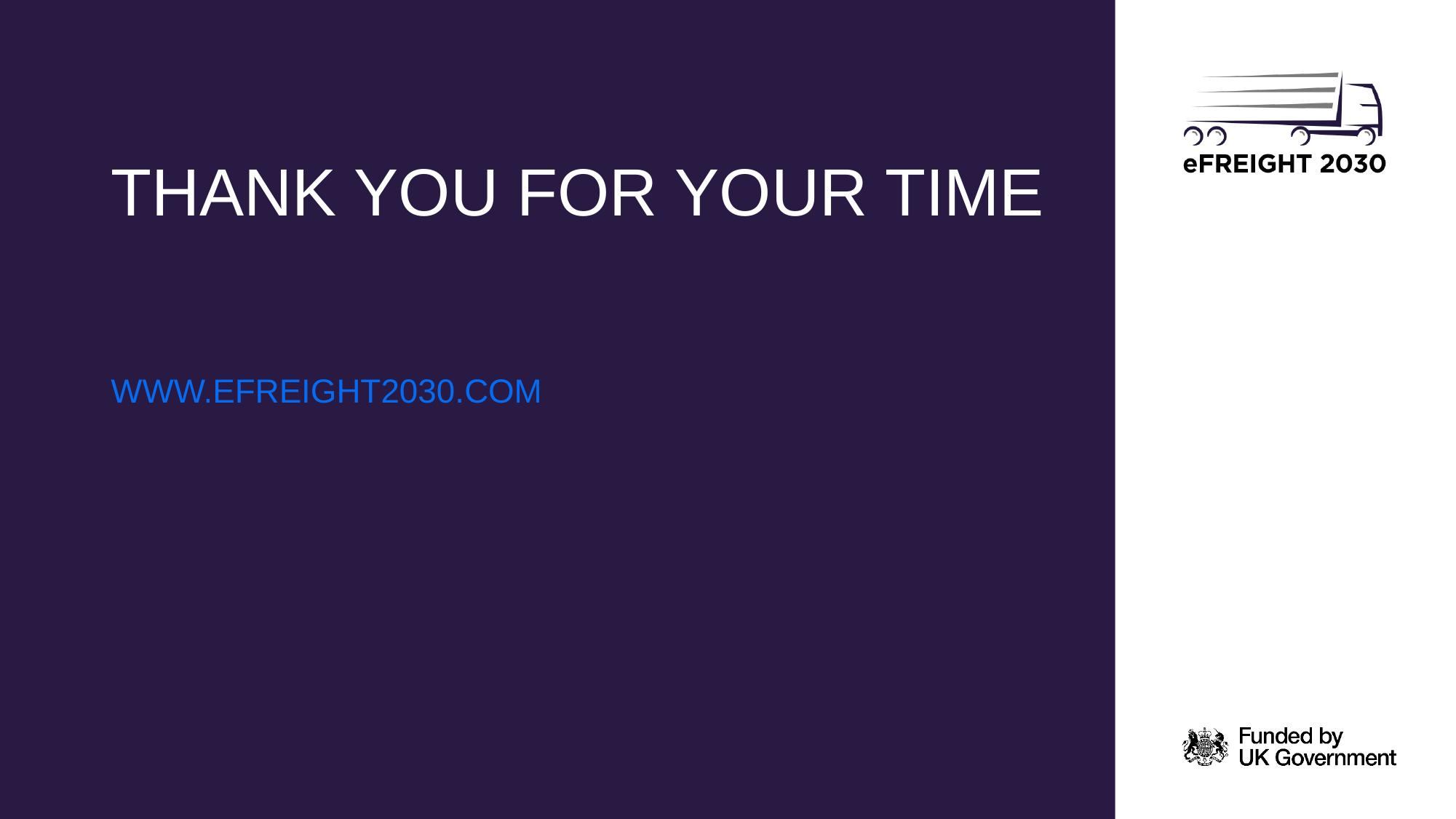

# Thank you for your time
www.efreight2030.com